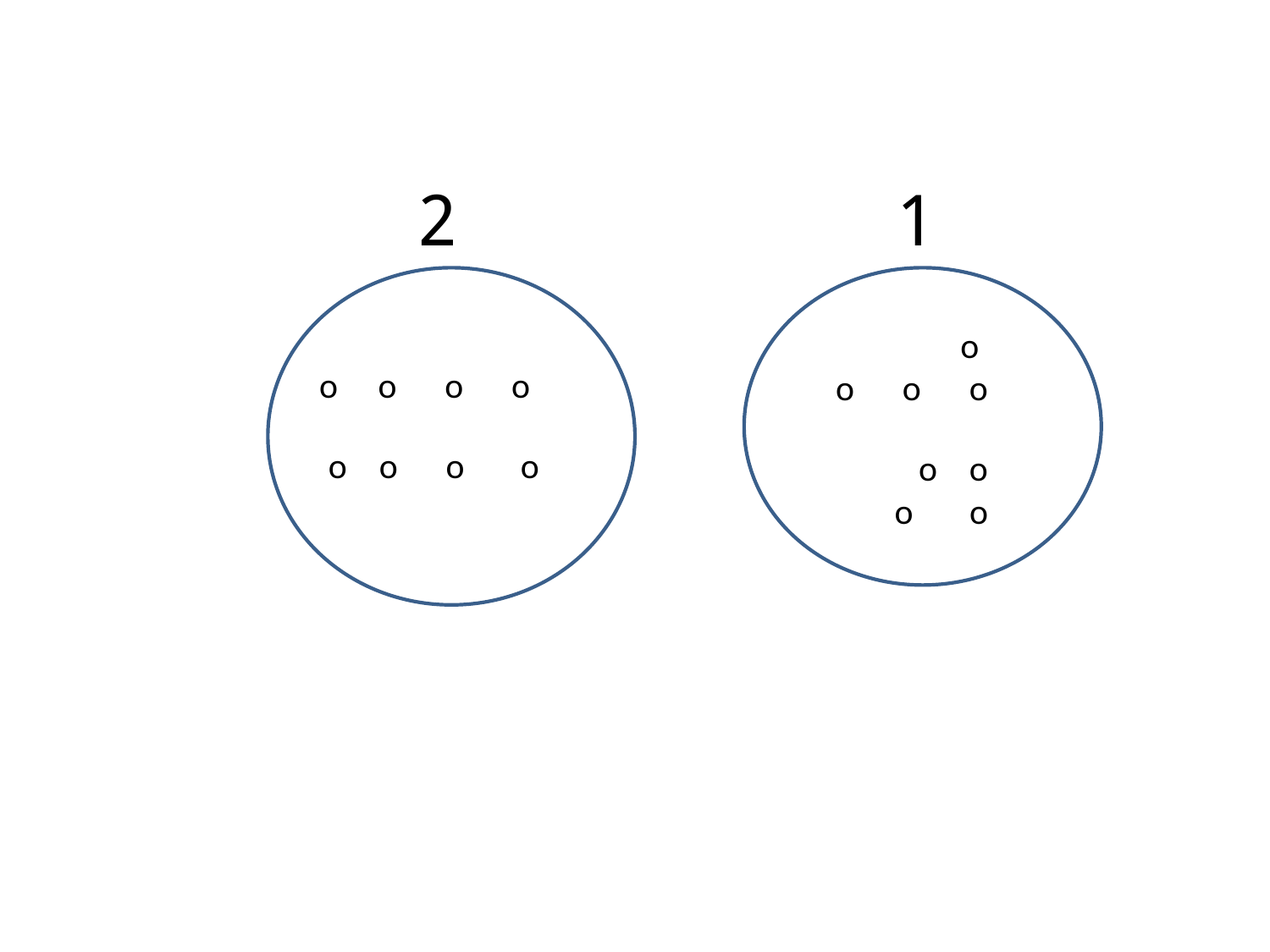

2
1

0خخ
  o
 o      o      o

 o    o
 o       o

  o     o      o      o

 o    o      o       o